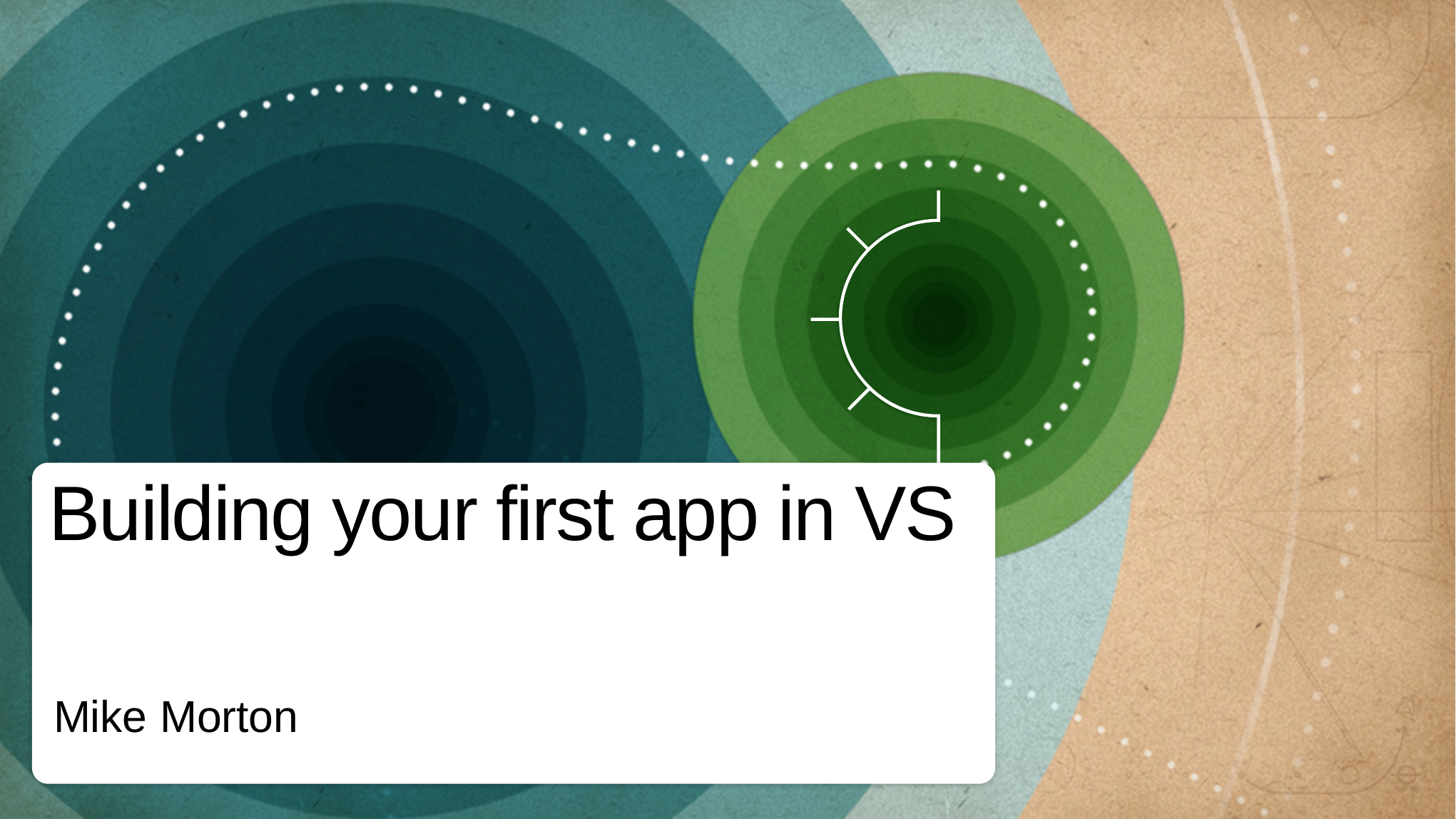

# Building your first app in VS

Mike Morton